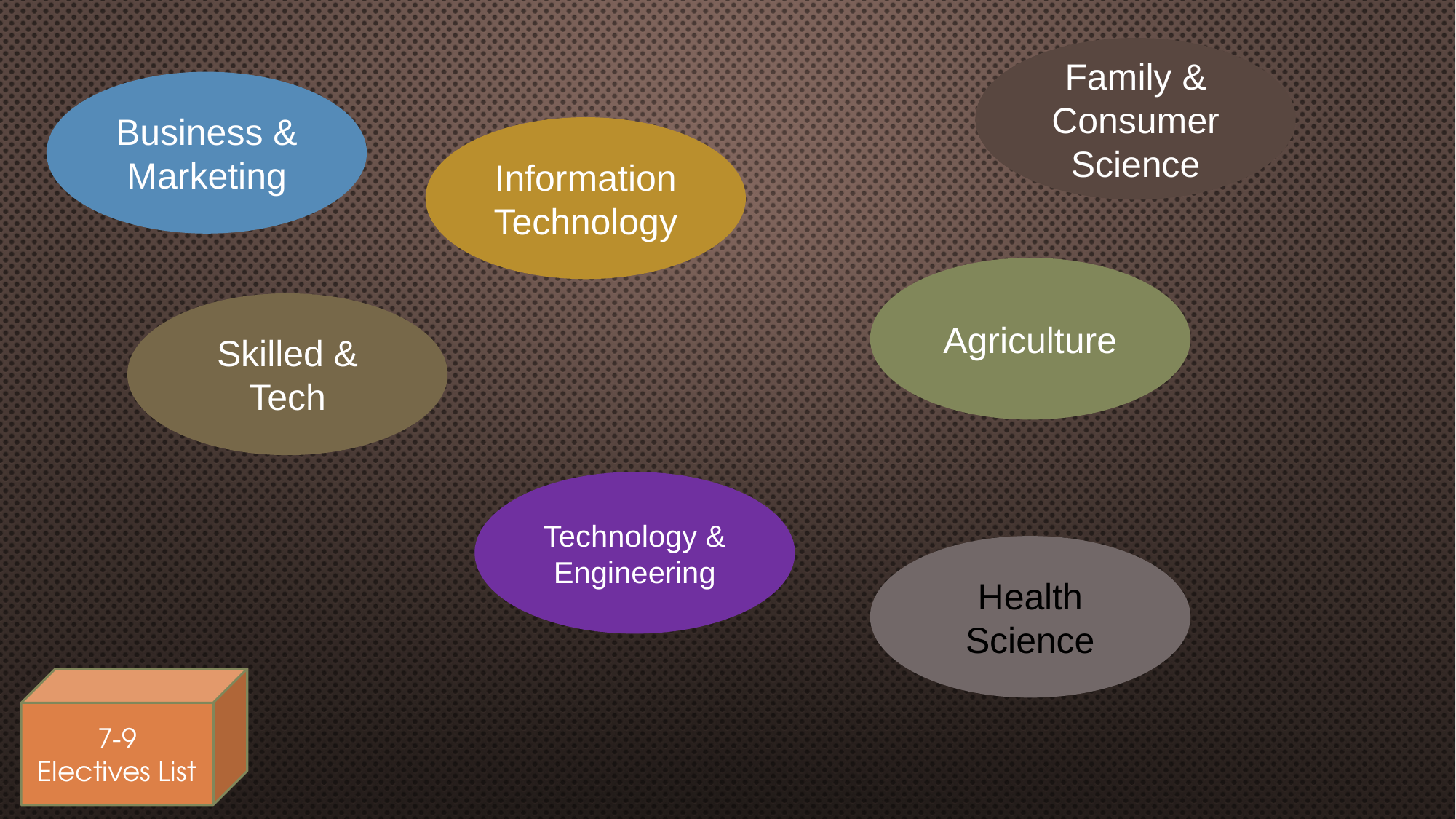

Family & Consumer Science
Business & Marketing
Information Technology
Agriculture
Skilled & Tech
Technology & Engineering
Health Science
7-9
Electives List